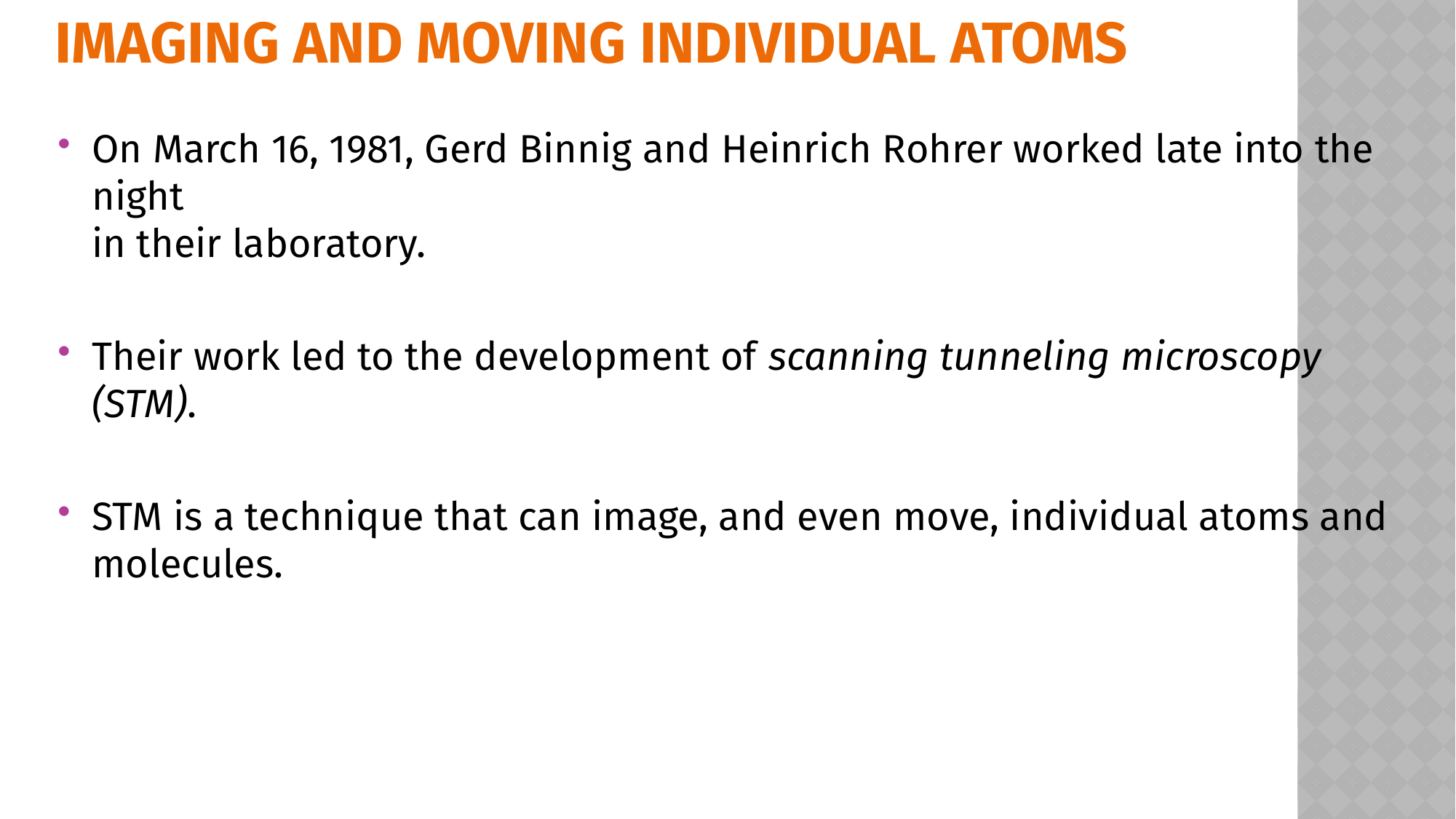

# Imaging and Moving Individual Atoms
On March 16, 1981, Gerd Binnig and Heinrich Rohrer worked late into the night
in their laboratory.

Their work led to the development of scanning tunneling microscopy (STM).

STM is a technique that can image, and even move, individual atoms and molecules.